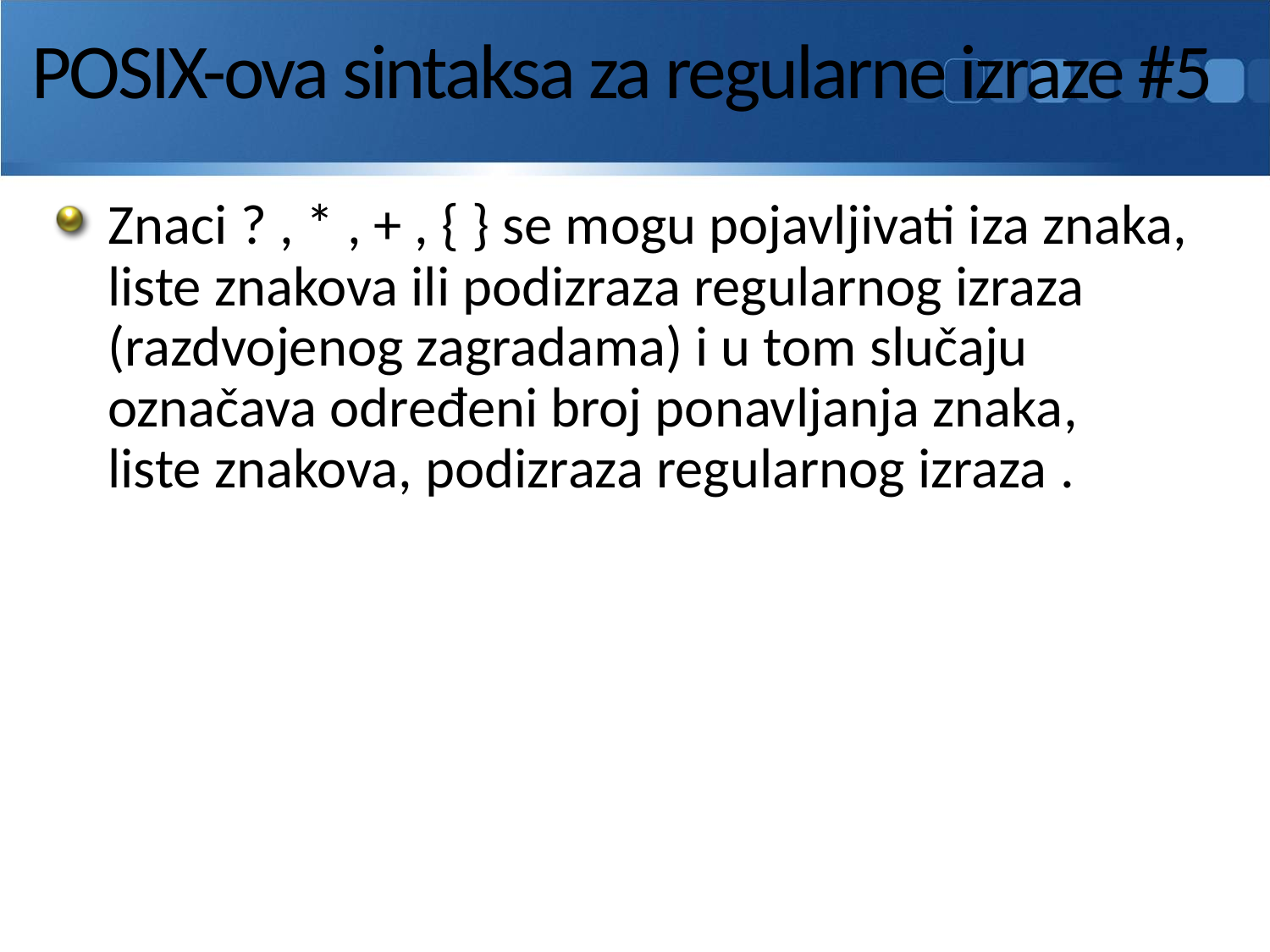

# POSIX-ova sintaksa za regularne izraze #5
Znaci ? , * , + , { } se mogu pojavljivati iza znaka, liste znakova ili podizraza regularnog izraza (razdvojenog zagradama) i u tom slučaju označava određeni broj ponavljanja znaka,
liste znakova, podizraza regularnog izraza .